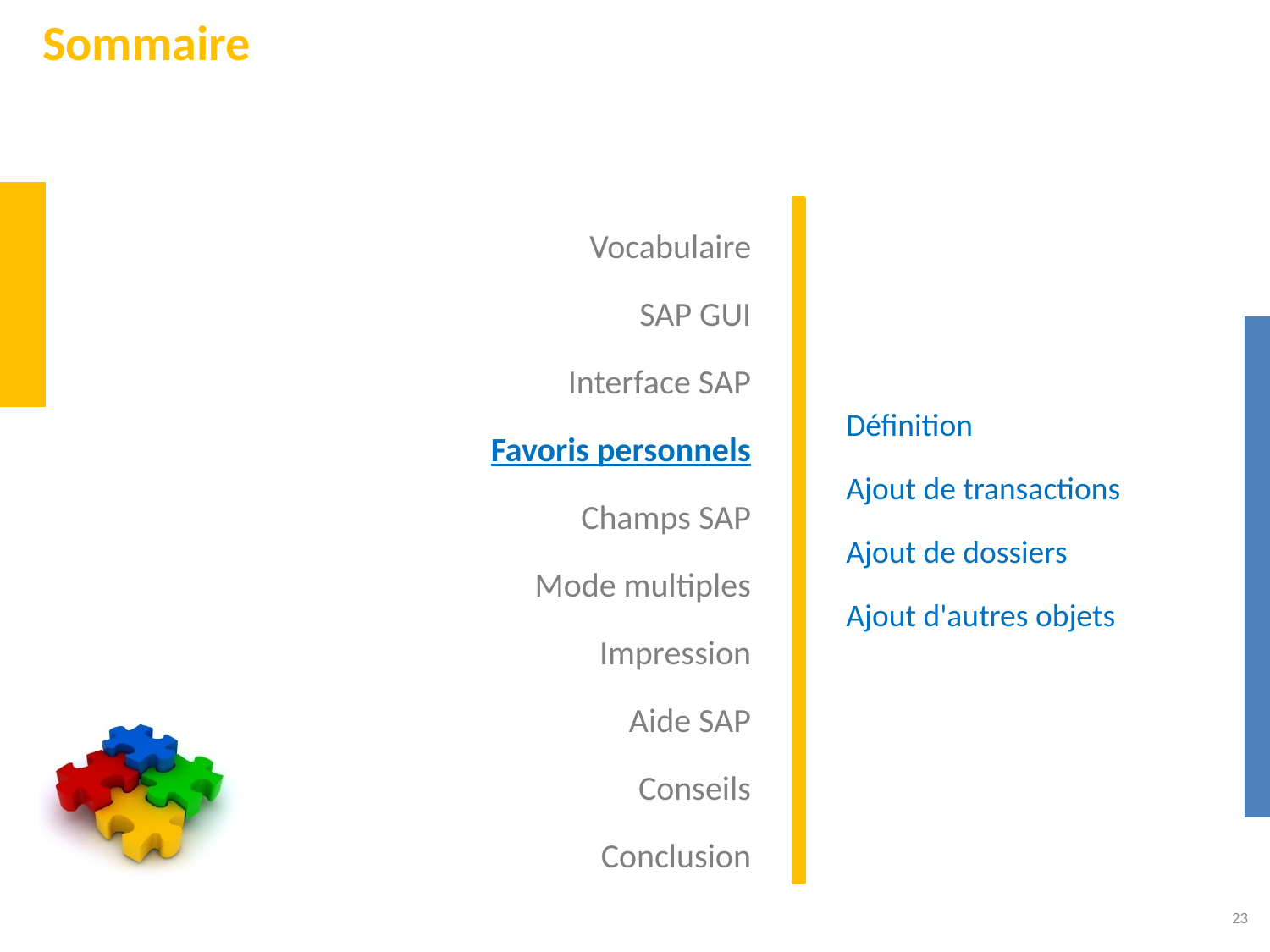

# Sommaire
Vocabulaire
SAP GUI
Interface SAP
Favoris personnels
Champs SAP
Mode multiples
Impression
Aide SAP
Conseils
Conclusion
Définition
Ajout de transactions
Ajout de dossiers
Ajout d'autres objets

23